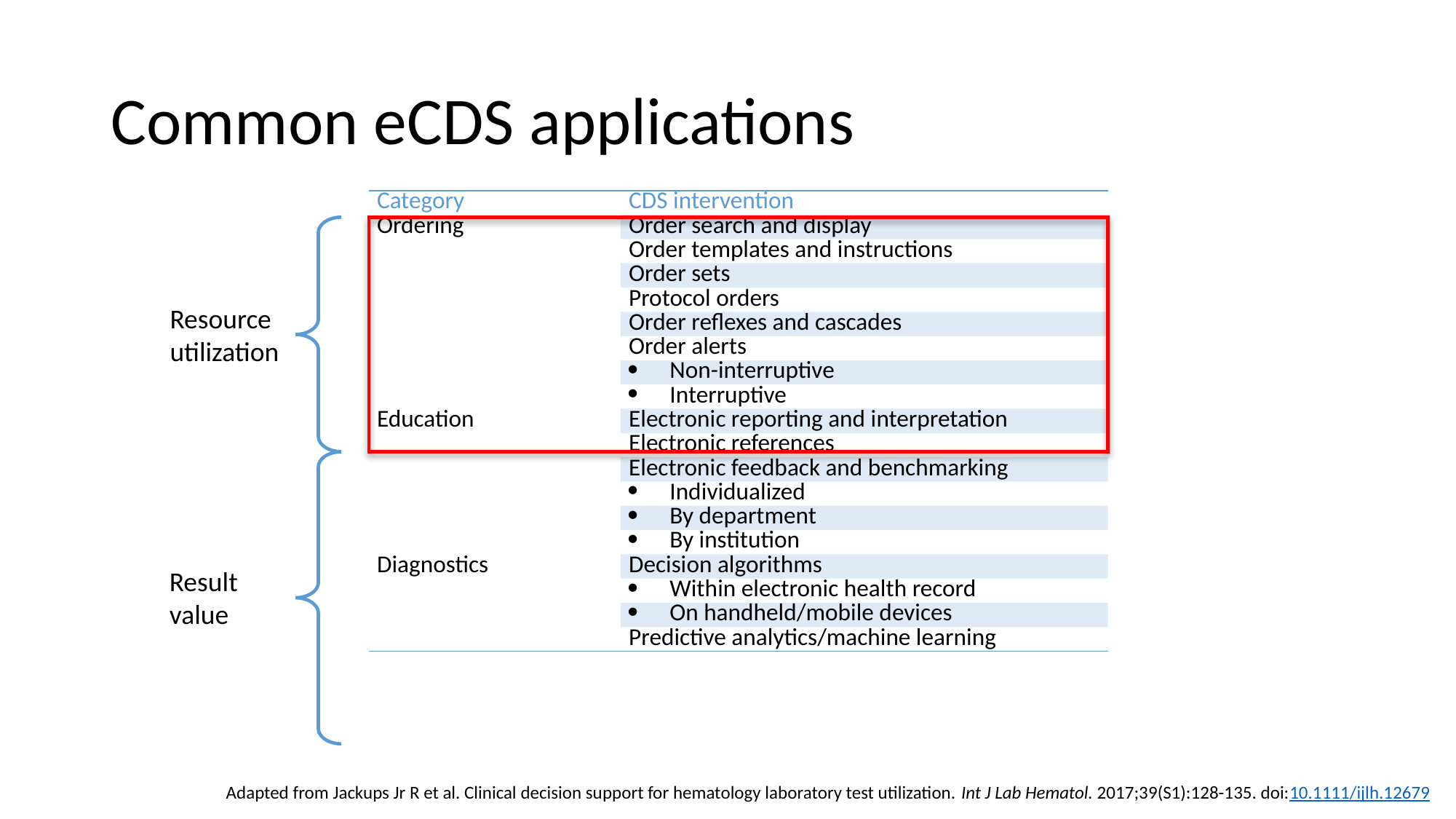

# Common eCDS applications
| Category | CDS intervention |
| --- | --- |
| Ordering | Order search and display |
|  | Order templates and instructions |
|  | Order sets |
|  | Protocol orders |
|  | Order reflexes and cascades |
|  | Order alerts |
|  | Non-interruptive |
|  | Interruptive |
| Education | Electronic reporting and interpretation |
|  | Electronic references |
|  | Electronic feedback and benchmarking |
|  | Individualized |
|  | By department |
|  | By institution |
| Diagnostics | Decision algorithms |
|  | Within electronic health record |
|  | On handheld/mobile devices |
|  | Predictive analytics/machine learning |

Resource
utilization

Result
value
Adapted from Jackups Jr R et al. Clinical decision support for hematology laboratory test utilization. Int J Lab Hematol. 2017;39(S1):128-135. doi:10.1111/ijlh.12679